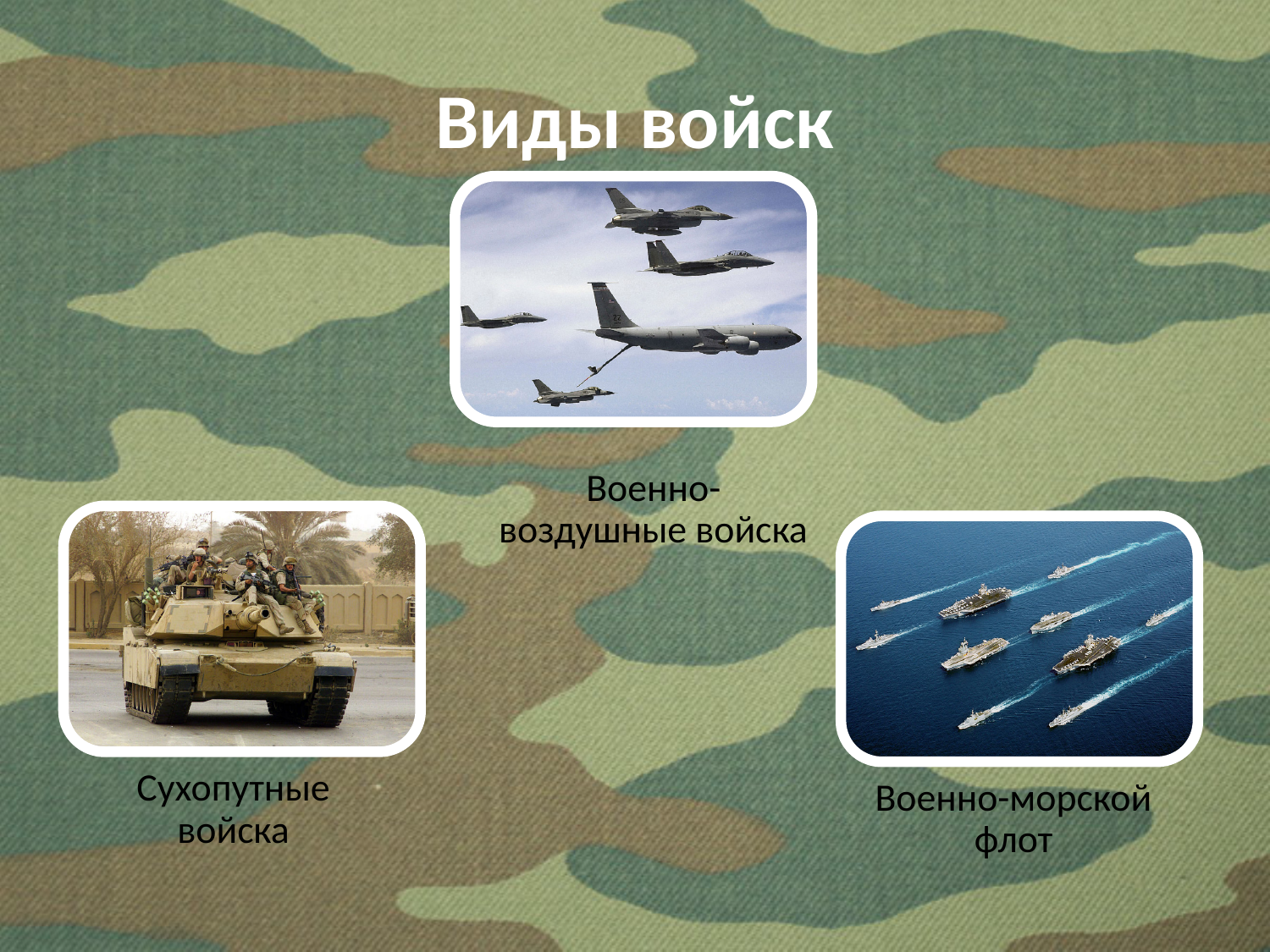

# Виды войск
Сухопутные войска
Военно-воздушные войска
Военно-морской флот